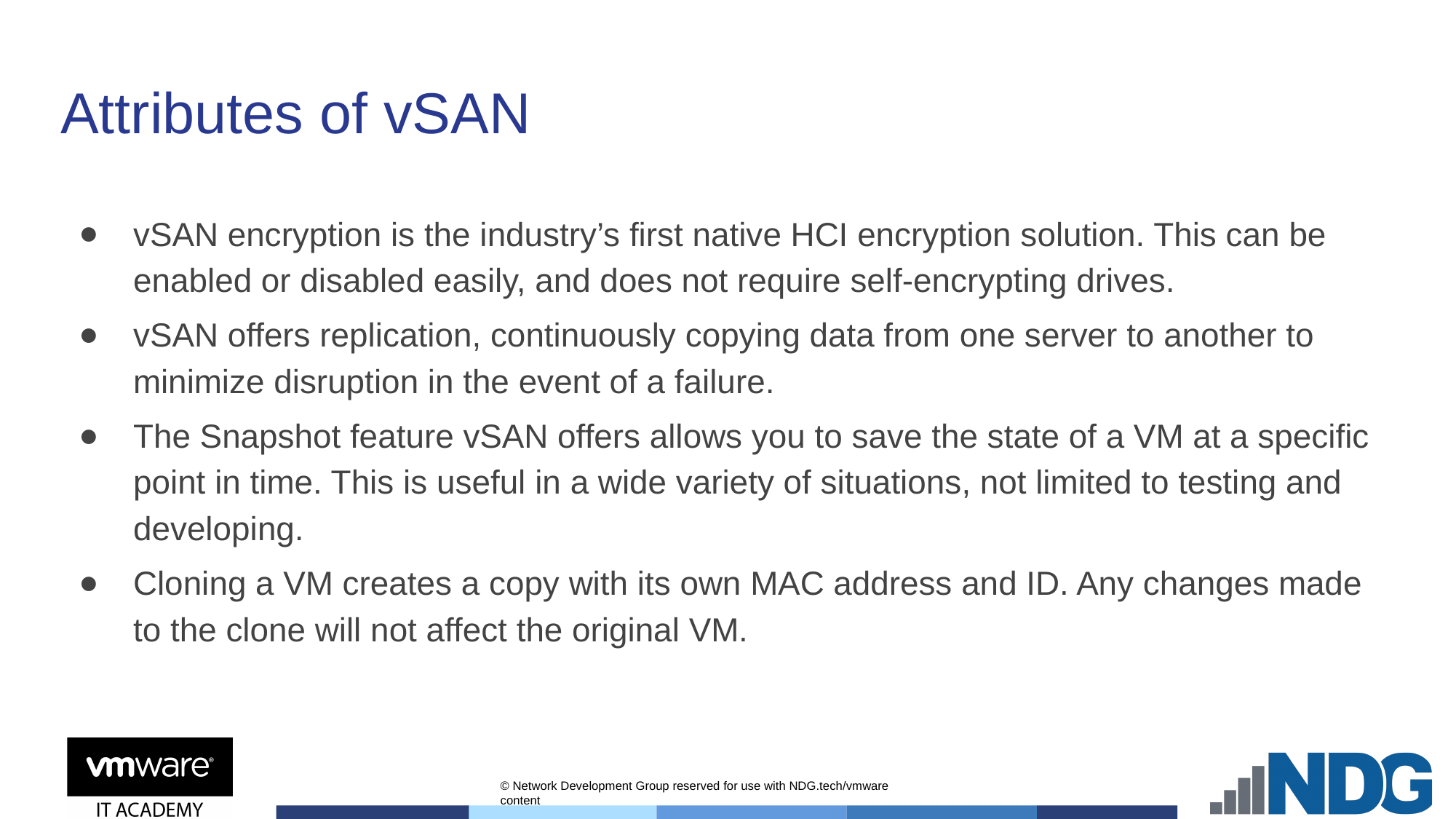

# Attributes of vSAN
vSAN encryption is the industry’s first native HCI encryption solution. This can be enabled or disabled easily, and does not require self-encrypting drives.
vSAN offers replication, continuously copying data from one server to another to minimize disruption in the event of a failure.
The Snapshot feature vSAN offers allows you to save the state of a VM at a specific point in time. This is useful in a wide variety of situations, not limited to testing and developing.
Cloning a VM creates a copy with its own MAC address and ID. Any changes made to the clone will not affect the original VM.